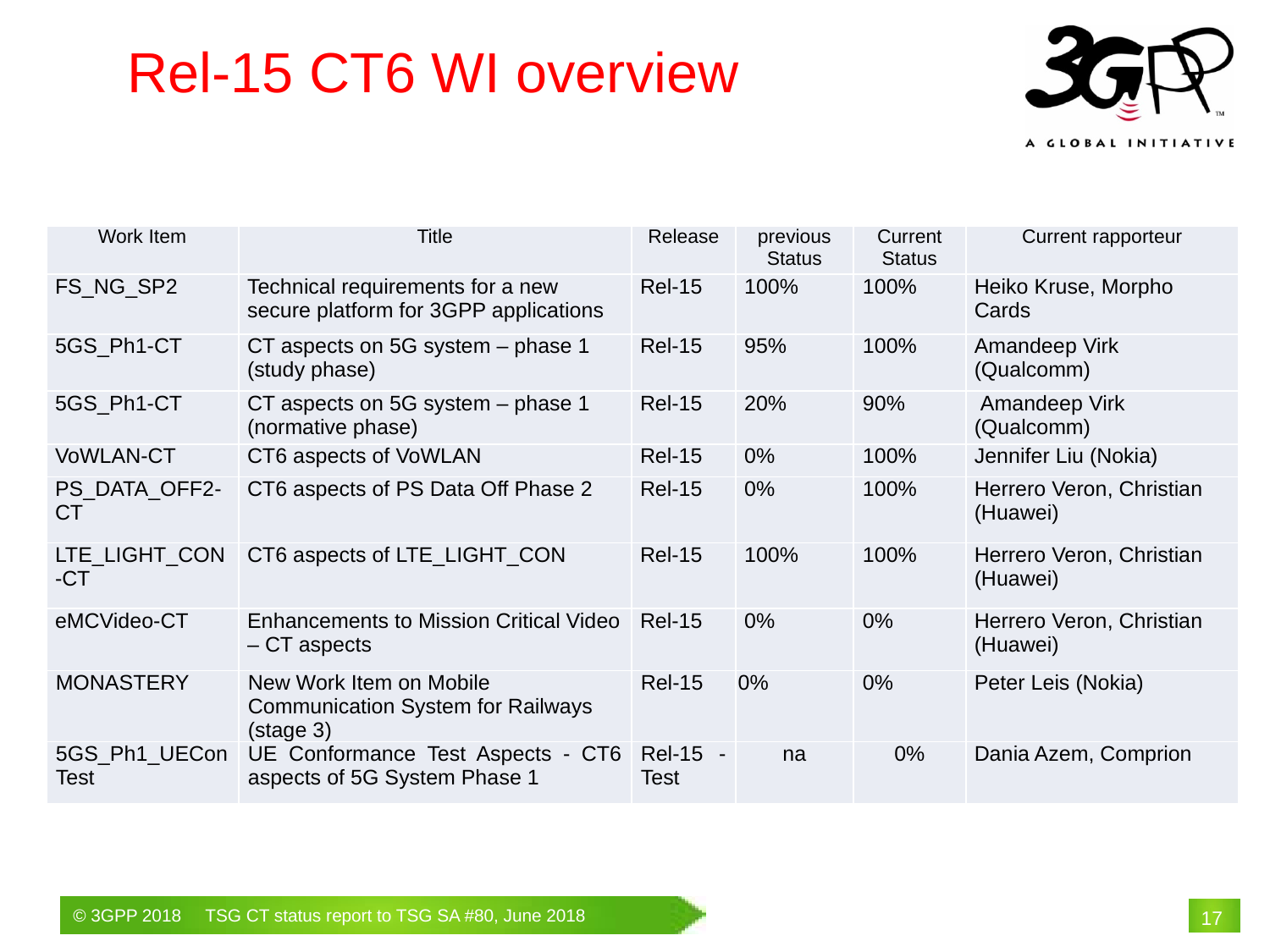

Rel-15 CT6 WI overview

| Work Item | Title | Release | previous Status | Current Status | Current rapporteur |
| --- | --- | --- | --- | --- | --- |
| FS\_NG\_SP2 | Technical requirements for a new secure platform for 3GPP applications | Rel-15 | 100% | 100% | Heiko Kruse, Morpho Cards |
| 5GS\_Ph1-CT | CT aspects on 5G system – phase 1 (study phase) | Rel-15 | 95% | 100% | Amandeep Virk (Qualcomm) |
| 5GS\_Ph1-CT | CT aspects on 5G system – phase 1 (normative phase) | Rel-15 | 20% | 90% | Amandeep Virk (Qualcomm) |
| VoWLAN-CT | CT6 aspects of VoWLAN | Rel-15 | 0% | 100% | Jennifer Liu (Nokia) |
| PS\_DATA\_OFF2-CT | CT6 aspects of PS Data Off Phase 2 | Rel-15 | 0% | 100% | Herrero Veron, Christian (Huawei) |
| LTE\_LIGHT\_CON-CT | CT6 aspects of LTE\_LIGHT\_CON | Rel-15 | 100% | 100% | Herrero Veron, Christian (Huawei) |
| eMCVideo-CT | Enhancements to Mission Critical Video – CT aspects | Rel-15 | 0% | 0% | Herrero Veron, Christian (Huawei) |
| MONASTERY | New Work Item on Mobile Communication System for Railways (stage 3) | Rel-15 | 0% | 0% | Peter Leis (Nokia) |
| 5GS\_Ph1\_UEConTest | UE Conformance Test Aspects - CT6 aspects of 5G System Phase 1 | Rel-15 -Test | na | 0% | Dania Azem, Comprion |
# 17